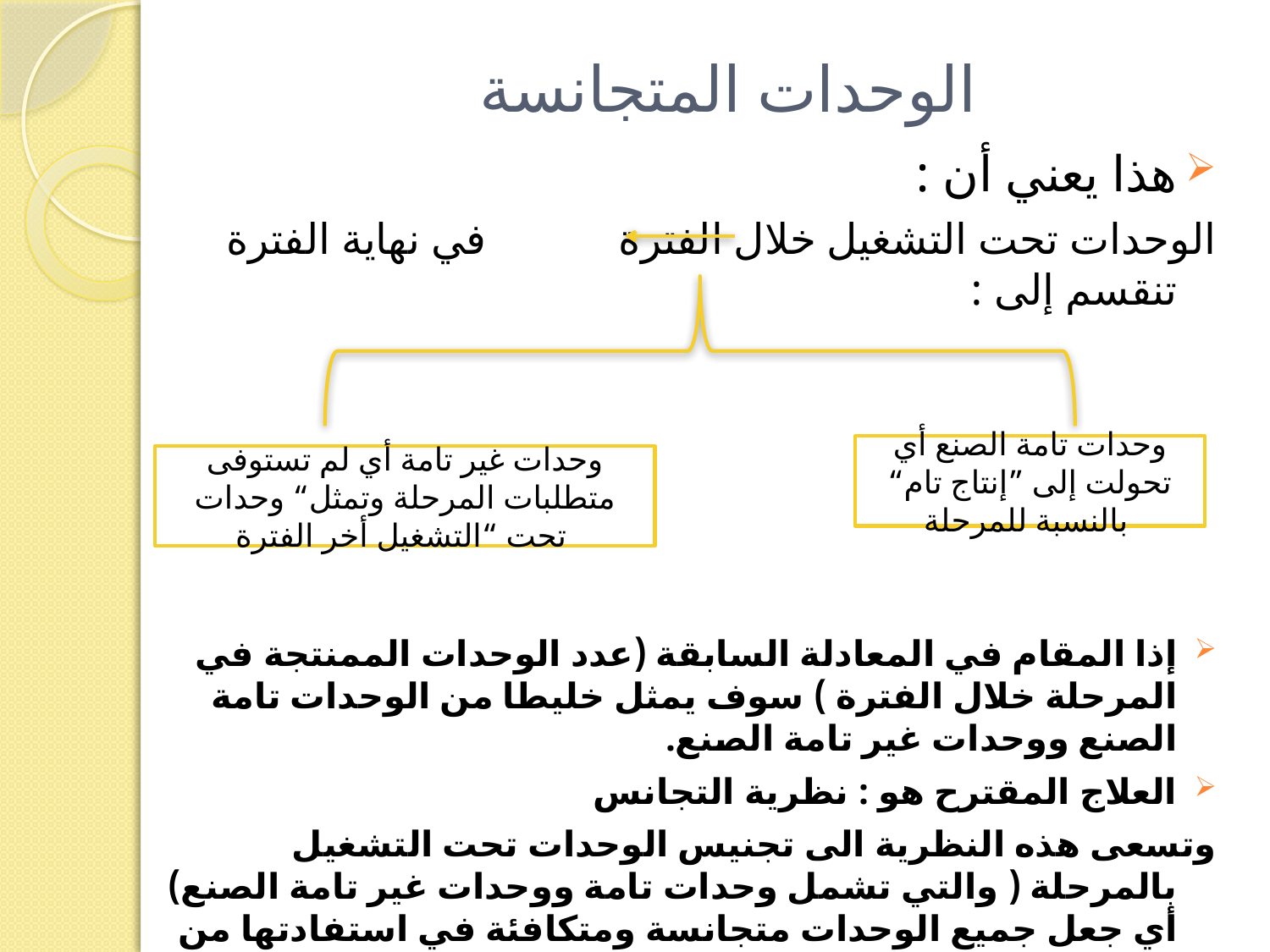

# الوحدات المتجانسة
هذا يعني أن :
الوحدات تحت التشغيل خلال الفترة            في نهاية الفترة تنقسم إلى :

إذا المقام في المعادلة السابقة (عدد الوحدات الممنتجة في المرحلة خلال الفترة ) سوف يمثل خليطا من الوحدات تامة الصنع ووحدات غير تامة الصنع.
العلاج المقترح هو : نظرية التجانس
وتسعى هذه النظرية الى تجنيس الوحدات تحت التشغيل بالمرحلة ( والتي تشمل وحدات تامة ووحدات غير تامة الصنع) أي جعل جميع الوحدات متجانسة ومتكافئة في استفادتها من تكاليف المرحلة, وذلك حتى يمكن استخراج التكلفة الصحيحة لوحدة الانتاج.
وحدات تامة الصنع أي تحولت إلى ”إنتاج تام“ بالنسبة للمرحلة
وحدات غير تامة أي لم تستوفى متطلبات المرحلة وتمثل“ وحدات تحت “التشغيل أخر الفترة